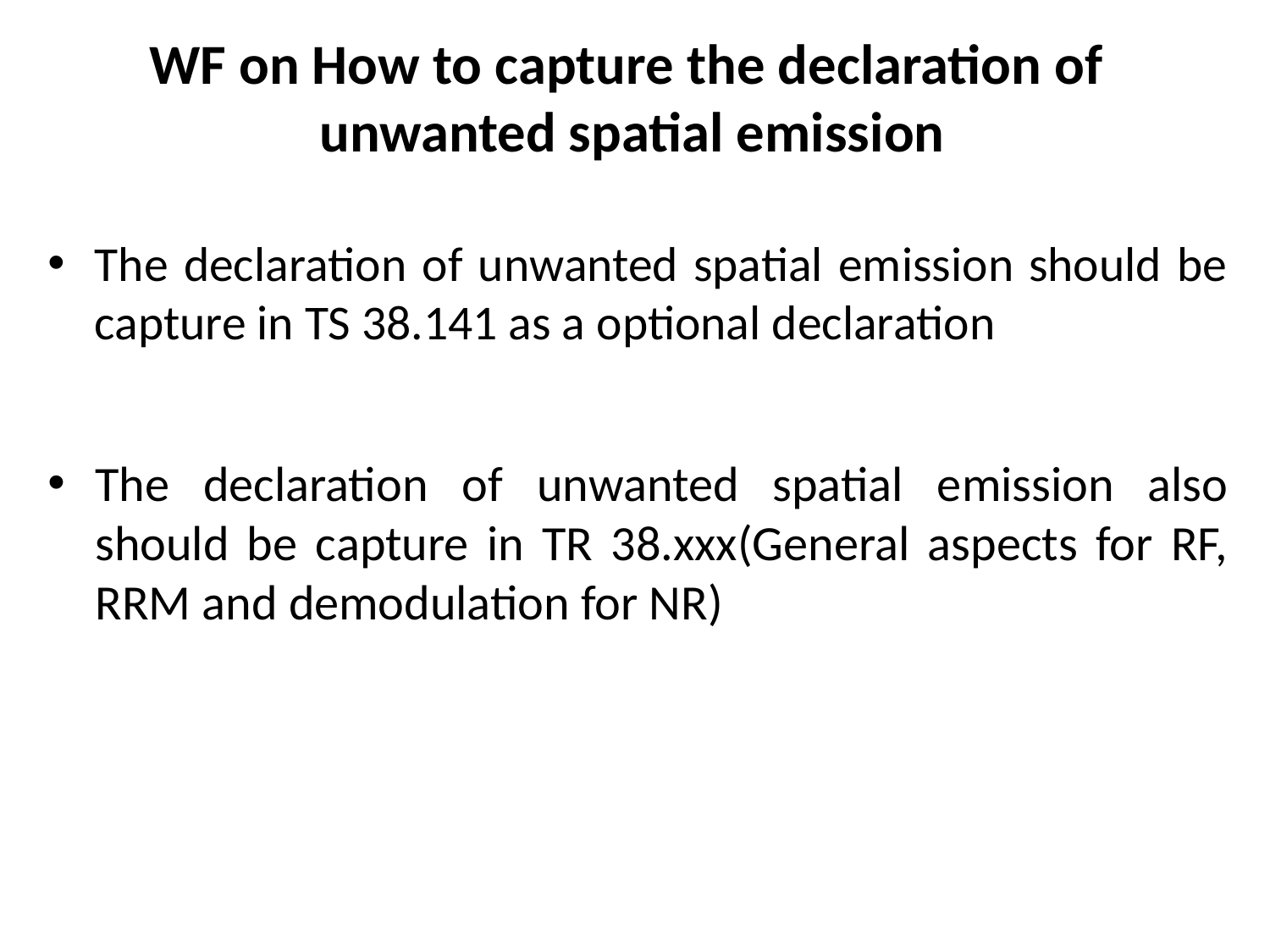

# WF on How to capture the declaration of unwanted spatial emission

The declaration of unwanted spatial emission should be capture in TS 38.141 as a optional declaration

The declaration of unwanted spatial emission also should be capture in TR 38.xxx(General aspects for RF, RRM and demodulation for NR)